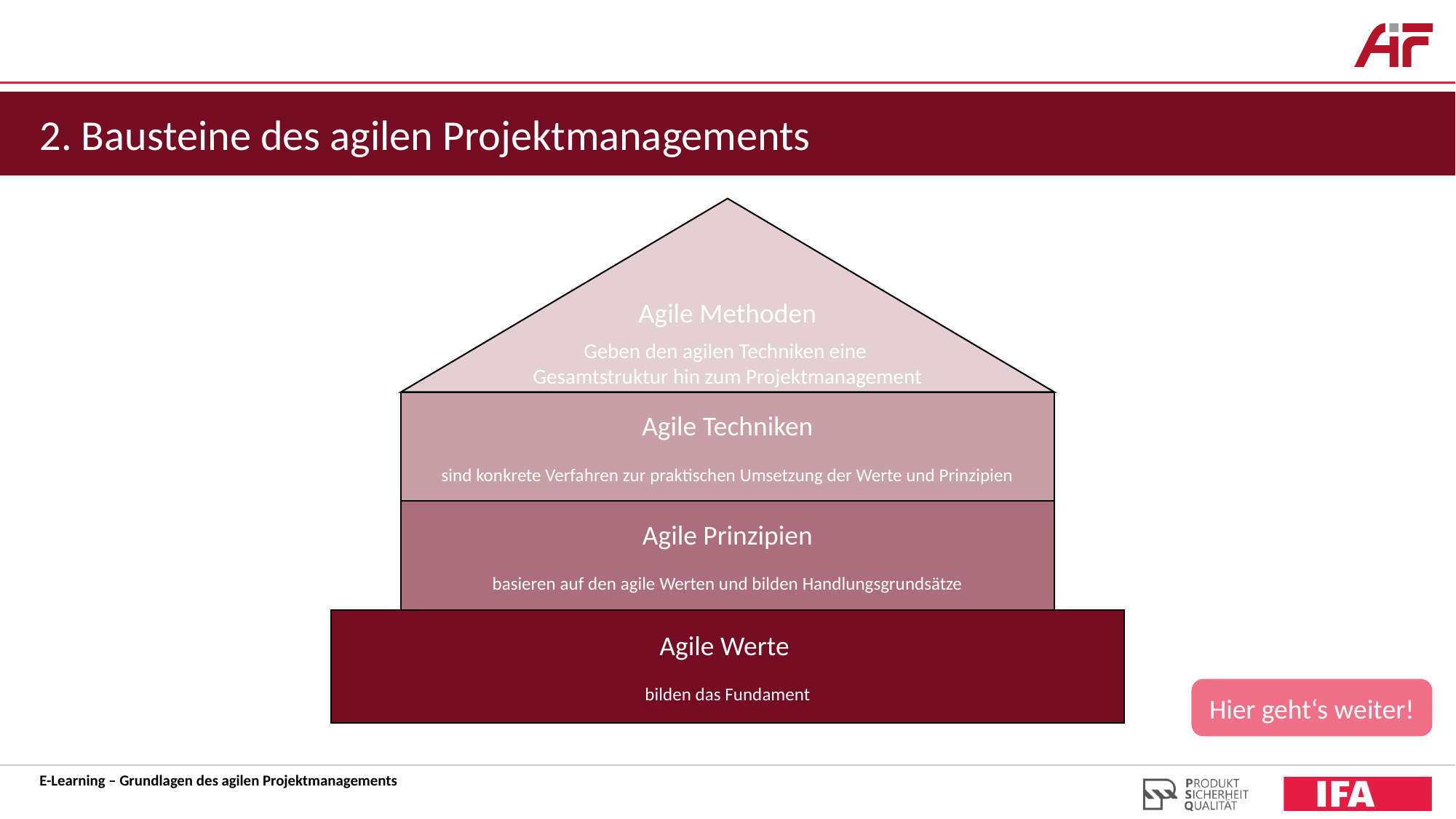

2. Bausteine des agilen Projektmanagements
Agile Methoden

Geben den agilen Techniken eine
Gesamtstruktur hin zum Projektmanagement
Agile Techniken

sind konkrete Verfahren zur praktischen Umsetzung der Werte und Prinzipien
Agile Prinzipien

basieren auf den agile Werten und bilden Handlungsgrundsätze
Agile Werte

bilden das Fundament
Hier geht‘s weiter!